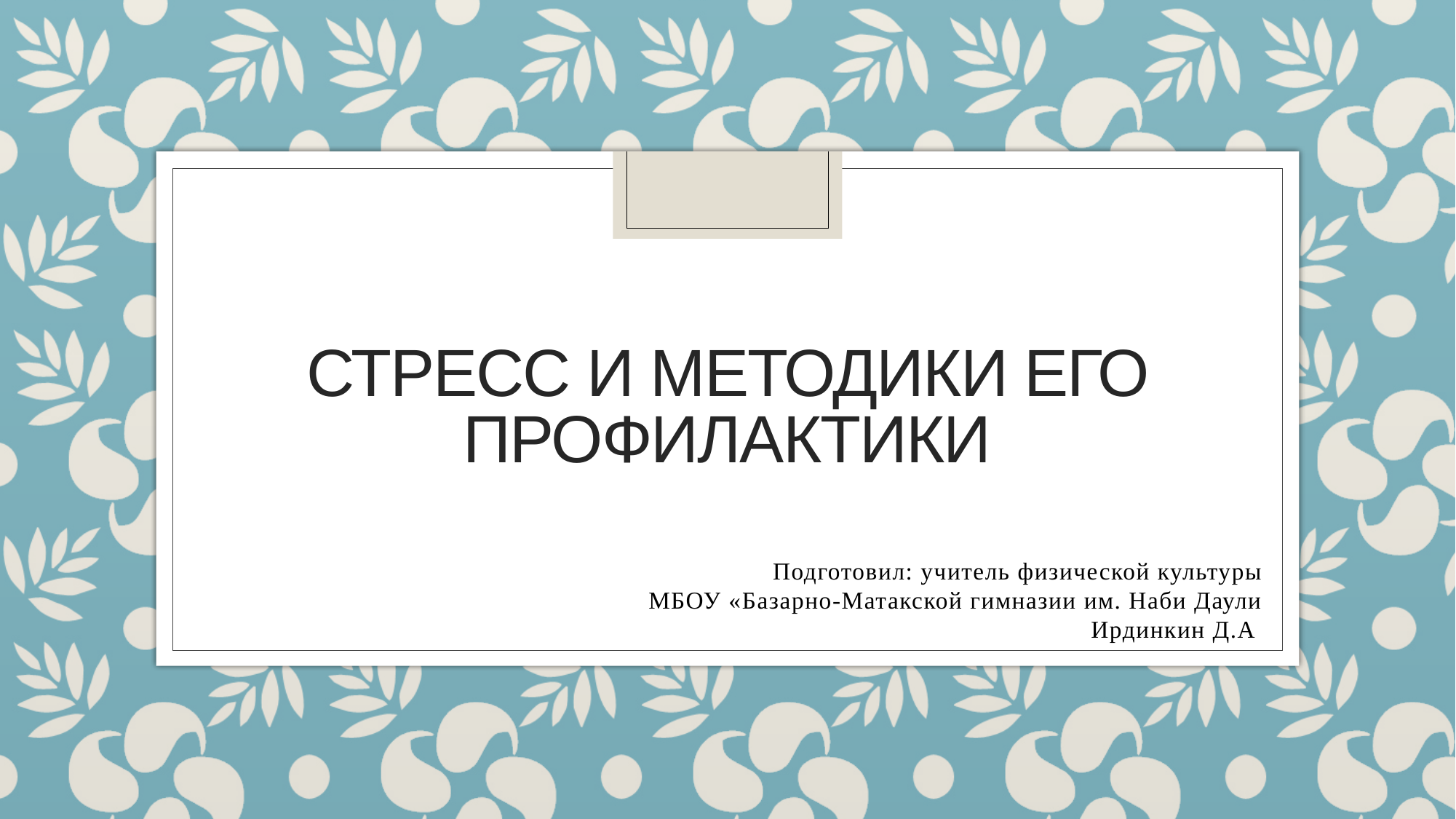

# стресС и МЕТОДИКИ ЕГО ПРОФИЛАКТИКИ
Подготовил: учитель физической культуры
МБОУ «Базарно-Матакской гимназии им. Наби Даули
 Ирдинкин Д.А